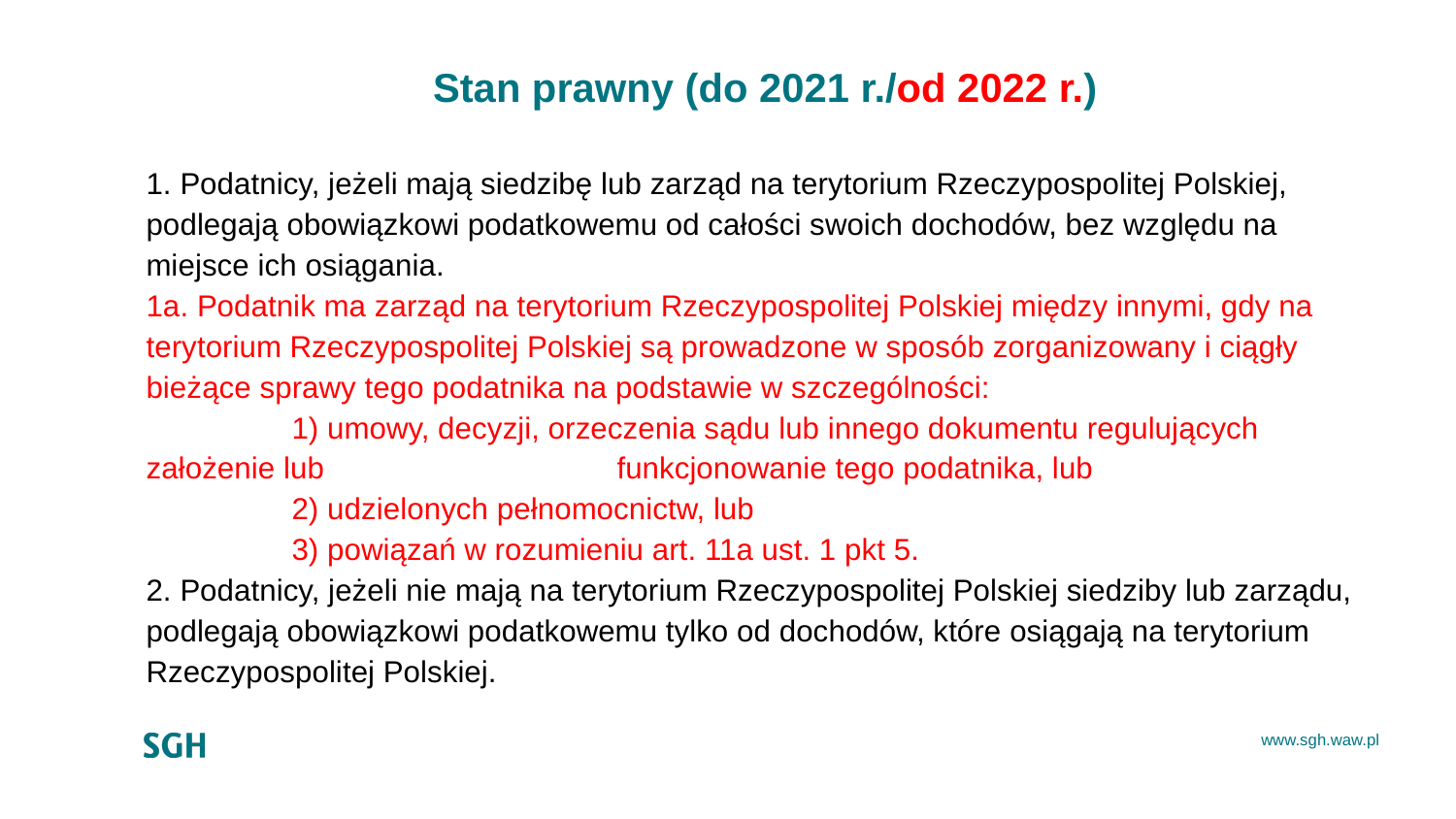

# Stan prawny (do 2021 r./od 2022 r.)
1. Podatnicy, jeżeli mają siedzibę lub zarząd na terytorium Rzeczypospolitej Polskiej, podlegają obowiązkowi podatkowemu od całości swoich dochodów, bez względu na miejsce ich osiągania.
1a. Podatnik ma zarząd na terytorium Rzeczypospolitej Polskiej między innymi, gdy na terytorium Rzeczypospolitej Polskiej są prowadzone w sposób zorganizowany i ciągły bieżące sprawy tego podatnika na podstawie w szczególności:
	1) umowy, decyzji, orzeczenia sądu lub innego dokumentu regulujących założenie lub 		    funkcjonowanie tego podatnika, lub
	2) udzielonych pełnomocnictw, lub
	3) powiązań w rozumieniu art. 11a ust. 1 pkt 5.
2. Podatnicy, jeżeli nie mają na terytorium Rzeczypospolitej Polskiej siedziby lub zarządu, podlegają obowiązkowi podatkowemu tylko od dochodów, które osiągają na terytorium Rzeczypospolitej Polskiej.